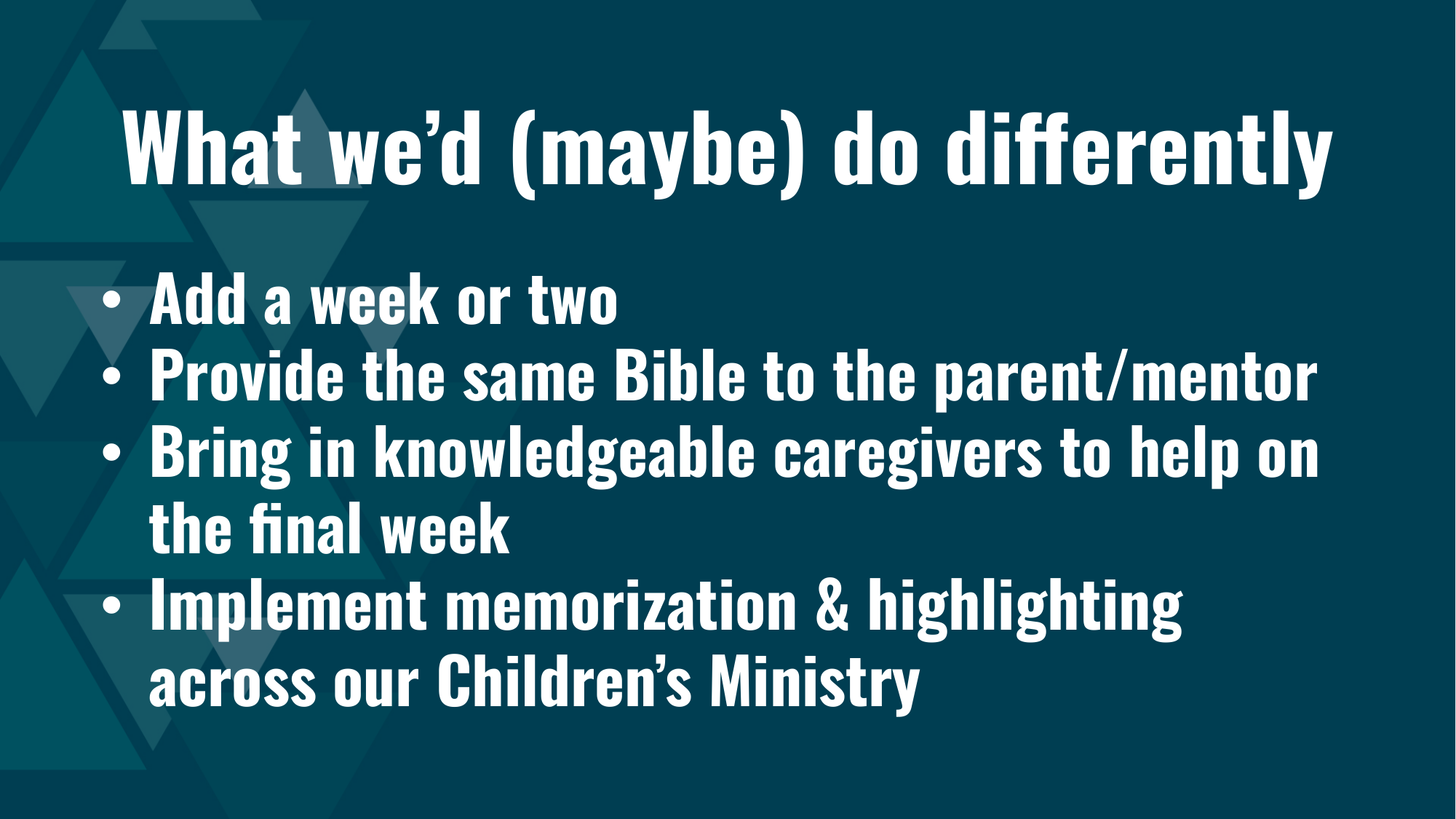

What we’d (maybe) do differently

Add a week or two
Provide the same Bible to the parent/mentor
Bring in knowledgeable caregivers to help on the final week
Implement memorization & highlighting across our Children’s Ministry